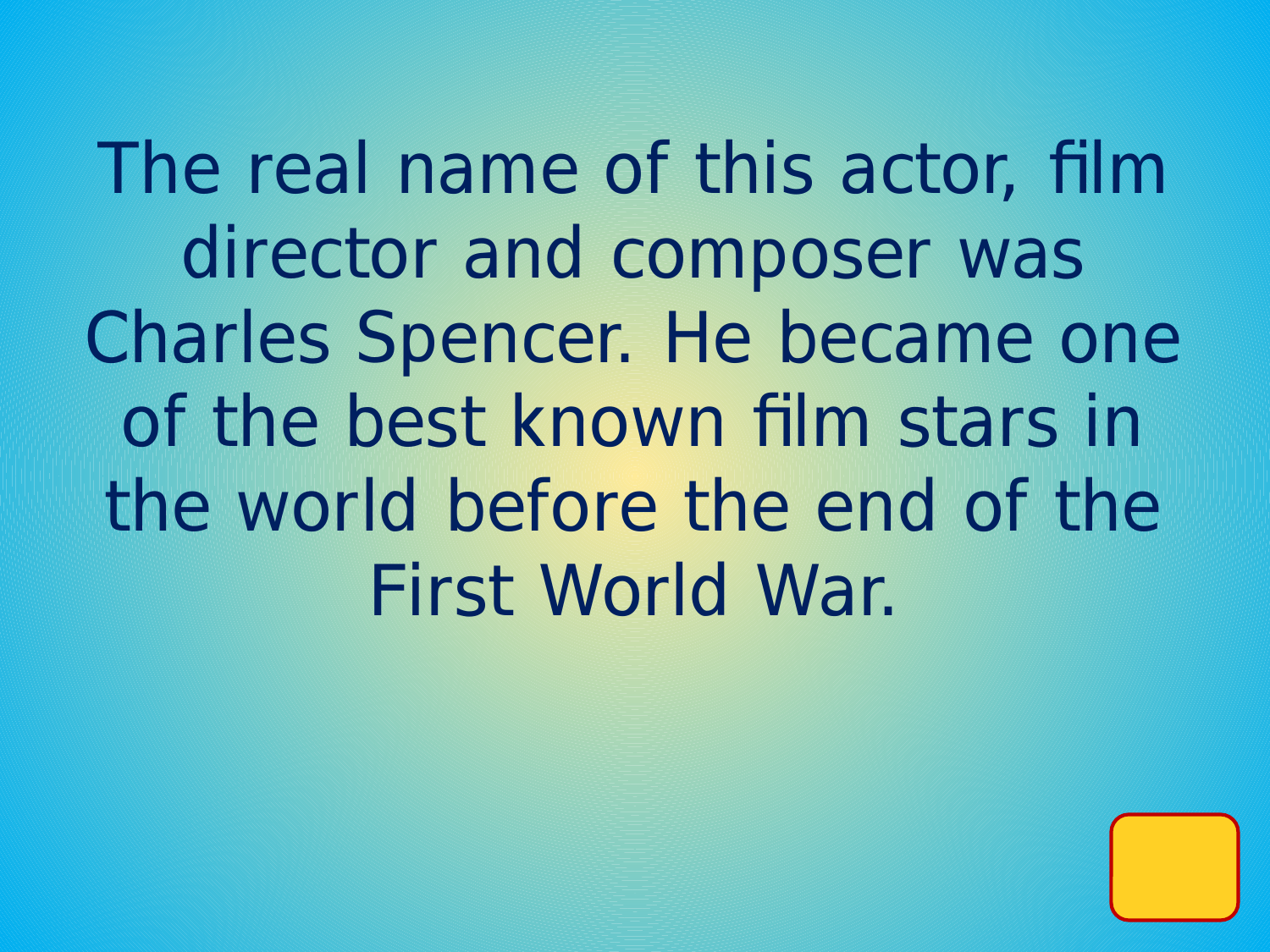

The real name of this actor, film director and composer was Charles Spencer. He became one of the best known film stars in the world before the end of the First World War.